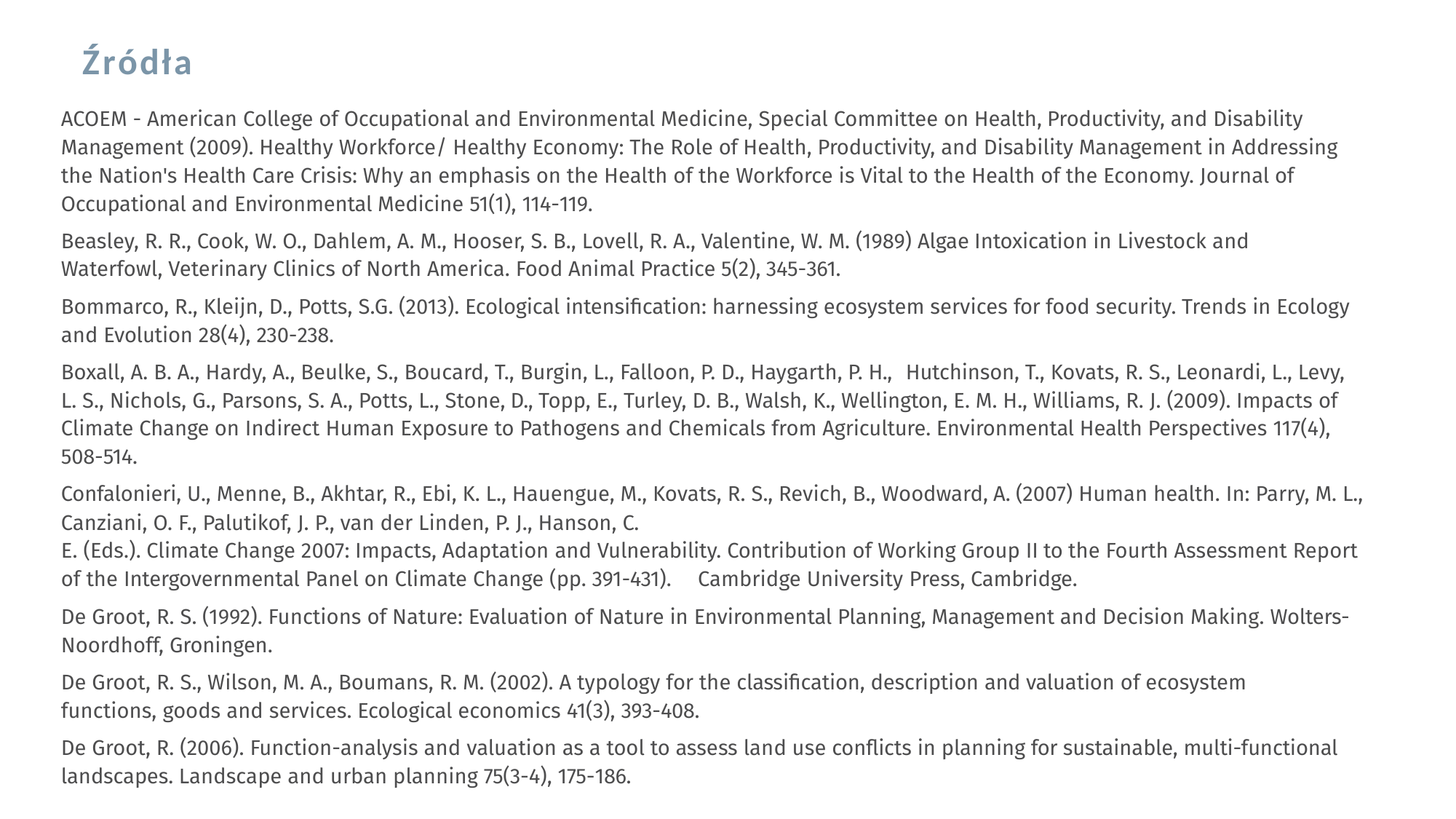

Źródła
ACOEM - American College of Occupational and Environmental Medicine, Special Committee on Health, Productivity, and Disability Management (2009). Healthy Workforce/ Healthy Economy: The Role of Health, Productivity, and Disability Management in Addressing the Nation's Health Care Crisis: Why an emphasis on the Health of the Workforce is Vital to the Health of the Economy. Journal of Occupational and Environmental Medicine 51(1), 114-119.
Beasley, R. R., Cook, W. O., Dahlem, A. M., Hooser, S. B., Lovell, R. A., Valentine, W. M. (1989) Algae Intoxication in Livestock and Waterfowl, Veterinary Clinics of North America. Food Animal Practice 5(2), 345-361.
Bommarco, R., Kleijn, D., Potts, S.G. (2013). Ecological intensification: harnessing ecosystem services for food security. Trends in Ecology and Evolution 28(4), 230-238.
Boxall, A. B. A., Hardy, A., Beulke, S., Boucard, T., Burgin, L., Falloon, P. D., Haygarth, P. H., Hutchinson, T., Kovats, R. S., Leonardi, L., Levy, L. S., Nichols, G., Parsons, S. A., Potts, L., Stone, D., Topp, E., Turley, D. B., Walsh, K., Wellington, E. M. H., Williams, R. J. (2009). Impacts of Climate Change on Indirect Human Exposure to Pathogens and Chemicals from Agriculture. Environmental Health Perspectives 117(4), 508-514.
Confalonieri, U., Menne, B., Akhtar, R., Ebi, K. L., Hauengue, M., Kovats, R. S., Revich, B., Woodward, A. (2007) Human health. In: Parry, M. L., Canziani, O. F., Palutikof, J. P., van der Linden, P. J., Hanson, C.
E. (Eds.). Climate Change 2007: Impacts, Adaptation and Vulnerability. Contribution of Working Group II to the Fourth Assessment Report of the Intergovernmental Panel on Climate Change (pp. 391-431).  Cambridge University Press, Cambridge.
De Groot, R. S. (1992). Functions of Nature: Evaluation of Nature in Environmental Planning, Management and Decision Making. Wolters-Noordhoff, Groningen.
De Groot, R. S., Wilson, M. A., Boumans, R. M. (2002). A typology for the classification, description and valuation of ecosystem functions, goods and services. Ecological economics 41(3), 393-408.
De Groot, R. (2006). Function-analysis and valuation as a tool to assess land use conflicts in planning for sustainable, multi-functional landscapes. Landscape and urban planning 75(3-4), 175-186.